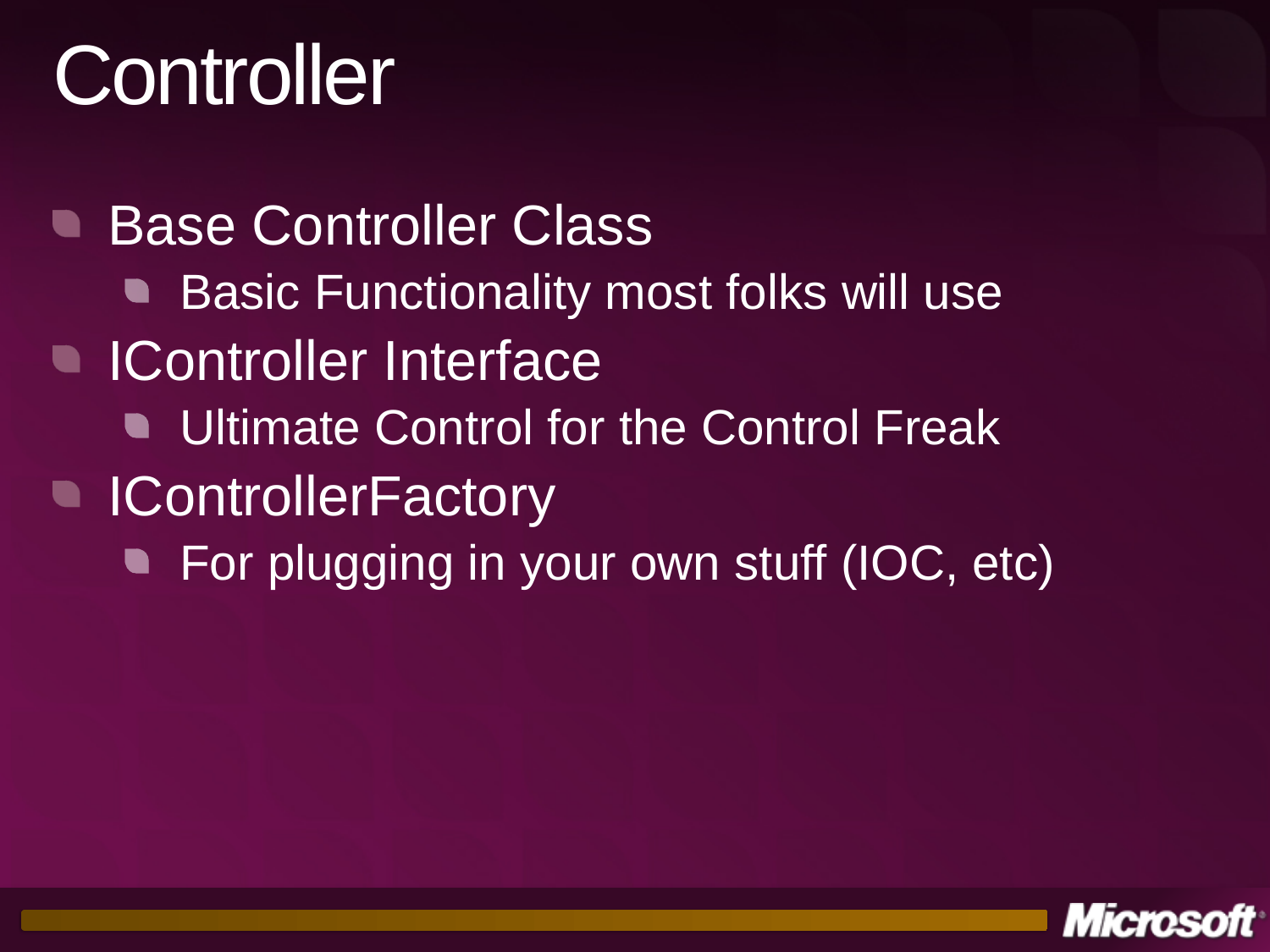

# Controller
Base Controller Class
Basic Functionality most folks will use
IController Interface
Ultimate Control for the Control Freak
IControllerFactory
For plugging in your own stuff (IOC, etc)